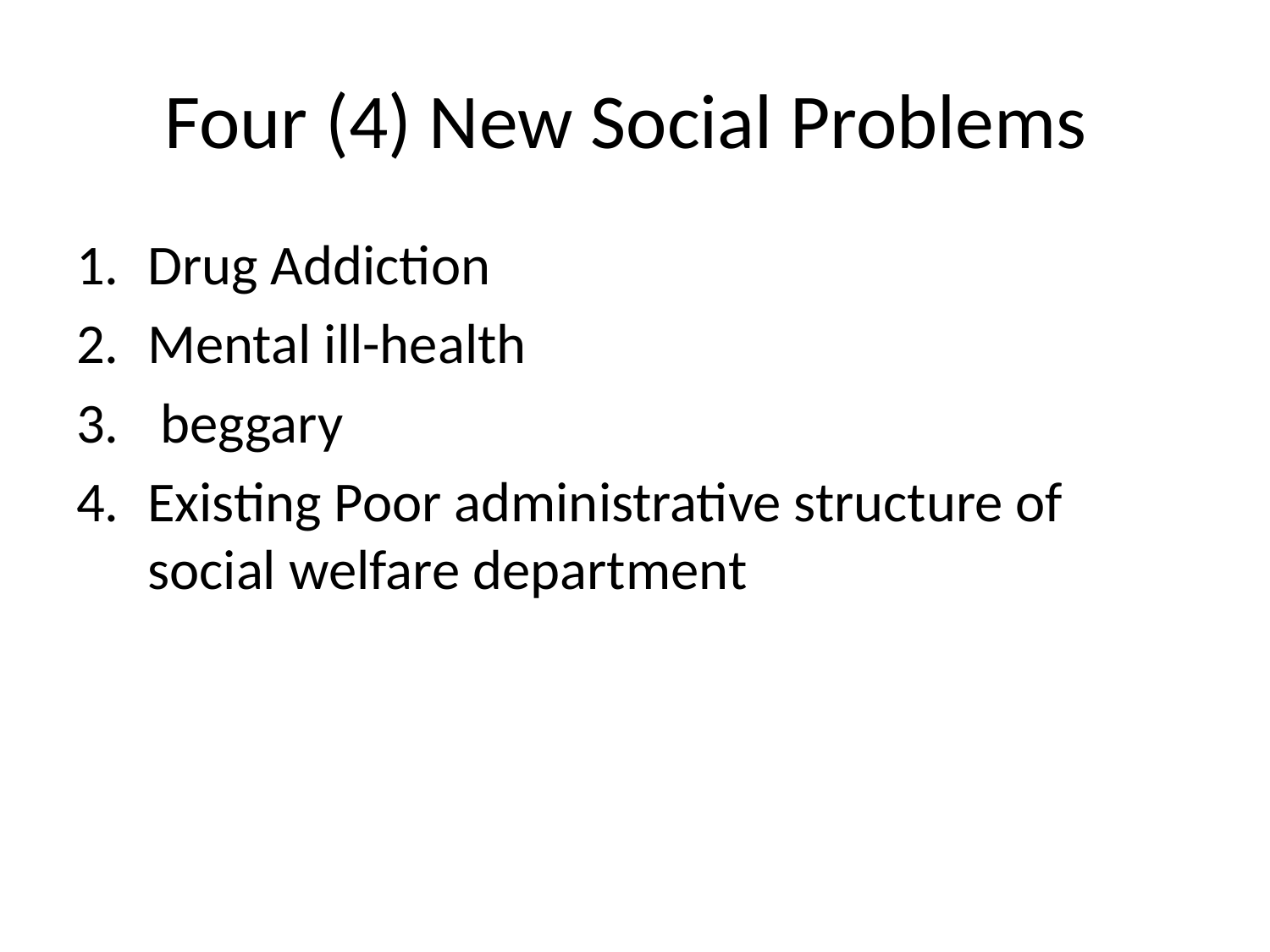

# Four (4) New Social Problems
Drug Addiction
Mental ill-health
 beggary
Existing Poor administrative structure of social welfare department